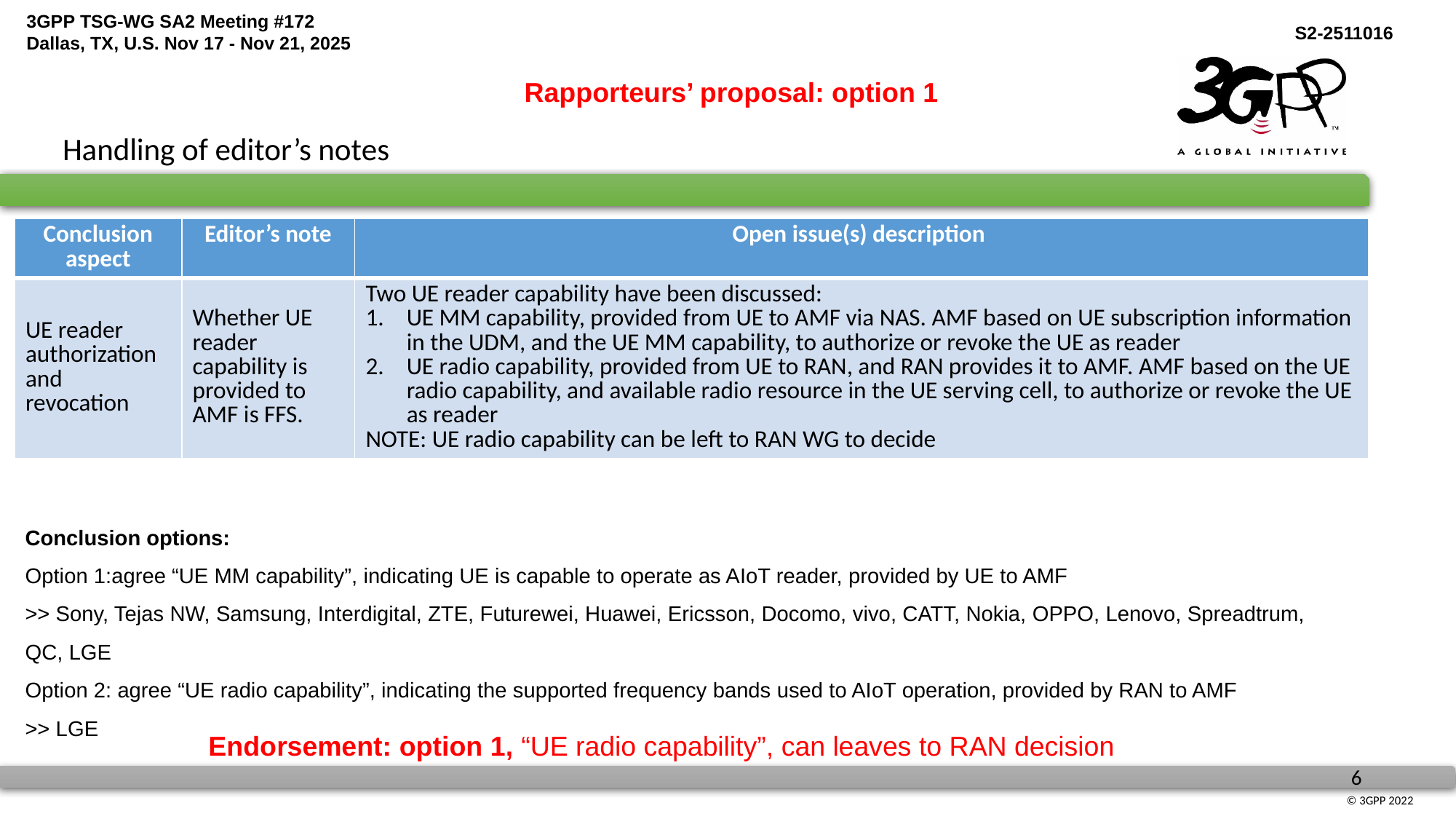

Rapporteurs’ proposal: option 1
Handling of editor’s notes
| Conclusion aspect | Editor’s note | Open issue(s) description |
| --- | --- | --- |
| UE reader authorization and revocation | Whether UE reader capability is provided to AMF is FFS. | Two UE reader capability have been discussed: UE MM capability, provided from UE to AMF via NAS. AMF based on UE subscription information in the UDM, and the UE MM capability, to authorize or revoke the UE as reader UE radio capability, provided from UE to RAN, and RAN provides it to AMF. AMF based on the UE radio capability, and available radio resource in the UE serving cell, to authorize or revoke the UE as reader NOTE: UE radio capability can be left to RAN WG to decide |
Conclusion options:
Option 1:agree “UE MM capability”, indicating UE is capable to operate as AIoT reader, provided by UE to AMF
>> Sony, Tejas NW, Samsung, Interdigital, ZTE, Futurewei, Huawei, Ericsson, Docomo, vivo, CATT, Nokia, OPPO, Lenovo, Spreadtrum, QC, LGE
Option 2: agree “UE radio capability”, indicating the supported frequency bands used to AIoT operation, provided by RAN to AMF
>> LGE
Endorsement: option 1, “UE radio capability”, can leaves to RAN decision